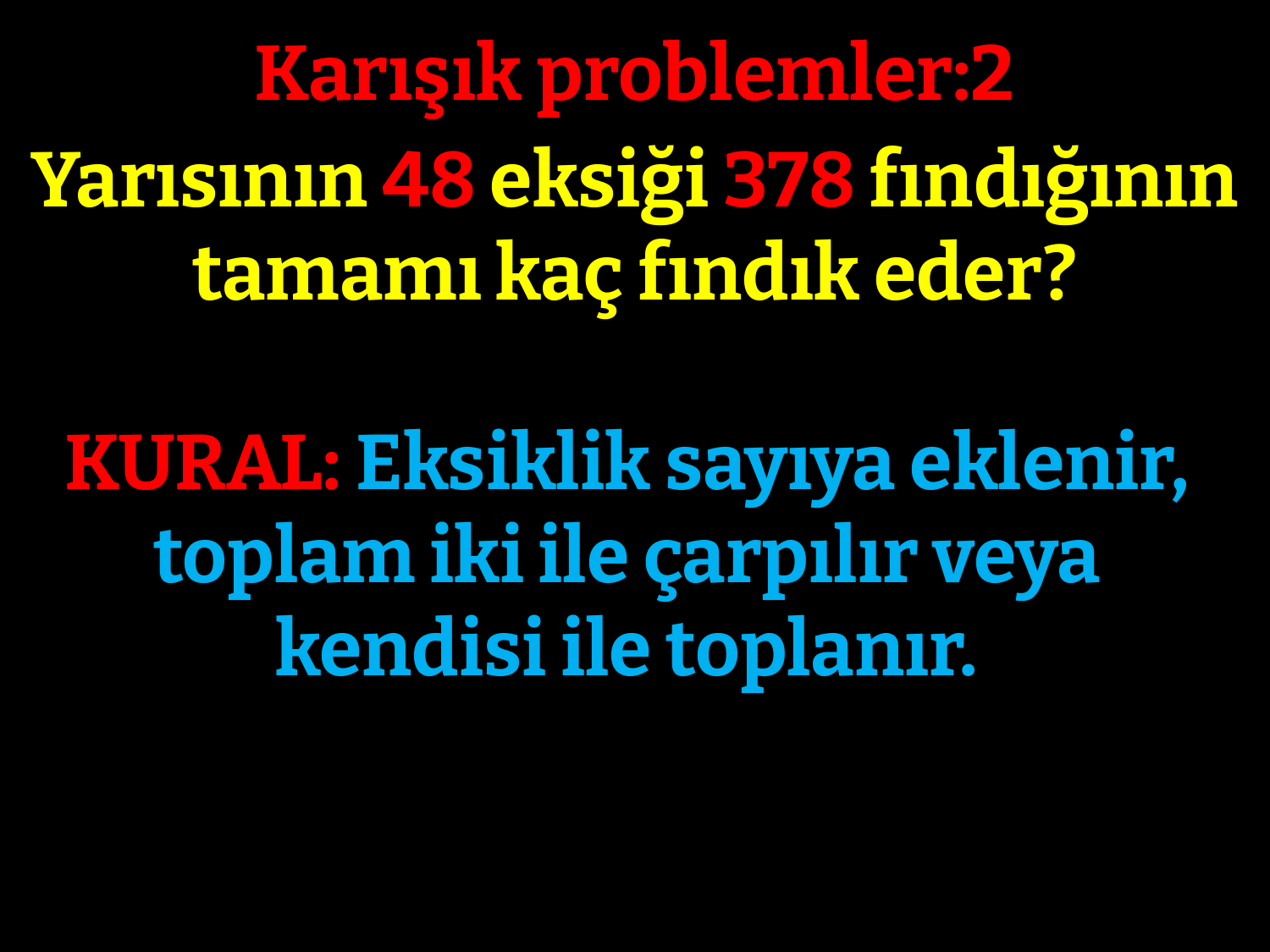

Karışık problemler:2
Yarısının 48 eksiği 378 fındığının tamamı kaç fındık eder?
#
KURAL: Eksiklik sayıya eklenir, toplam iki ile çarpılır veya kendisi ile toplanır.